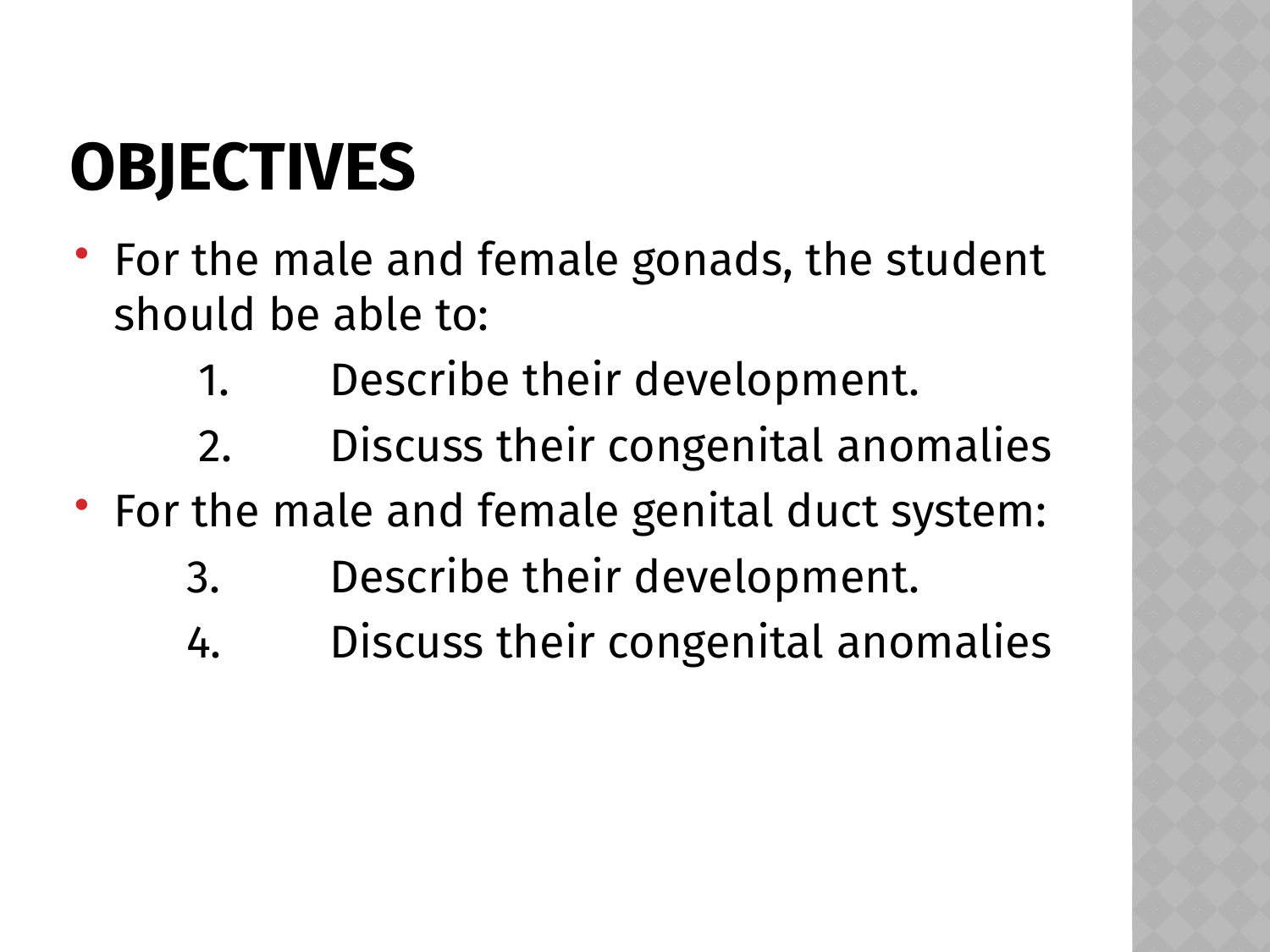

# Objectives
For the male and female gonads, the student should be able to:
          1.	Describe their development.
          2.	Discuss their congenital anomalies
For the male and female genital duct system:
         3.	Describe their development.
         4.	Discuss their congenital anomalies